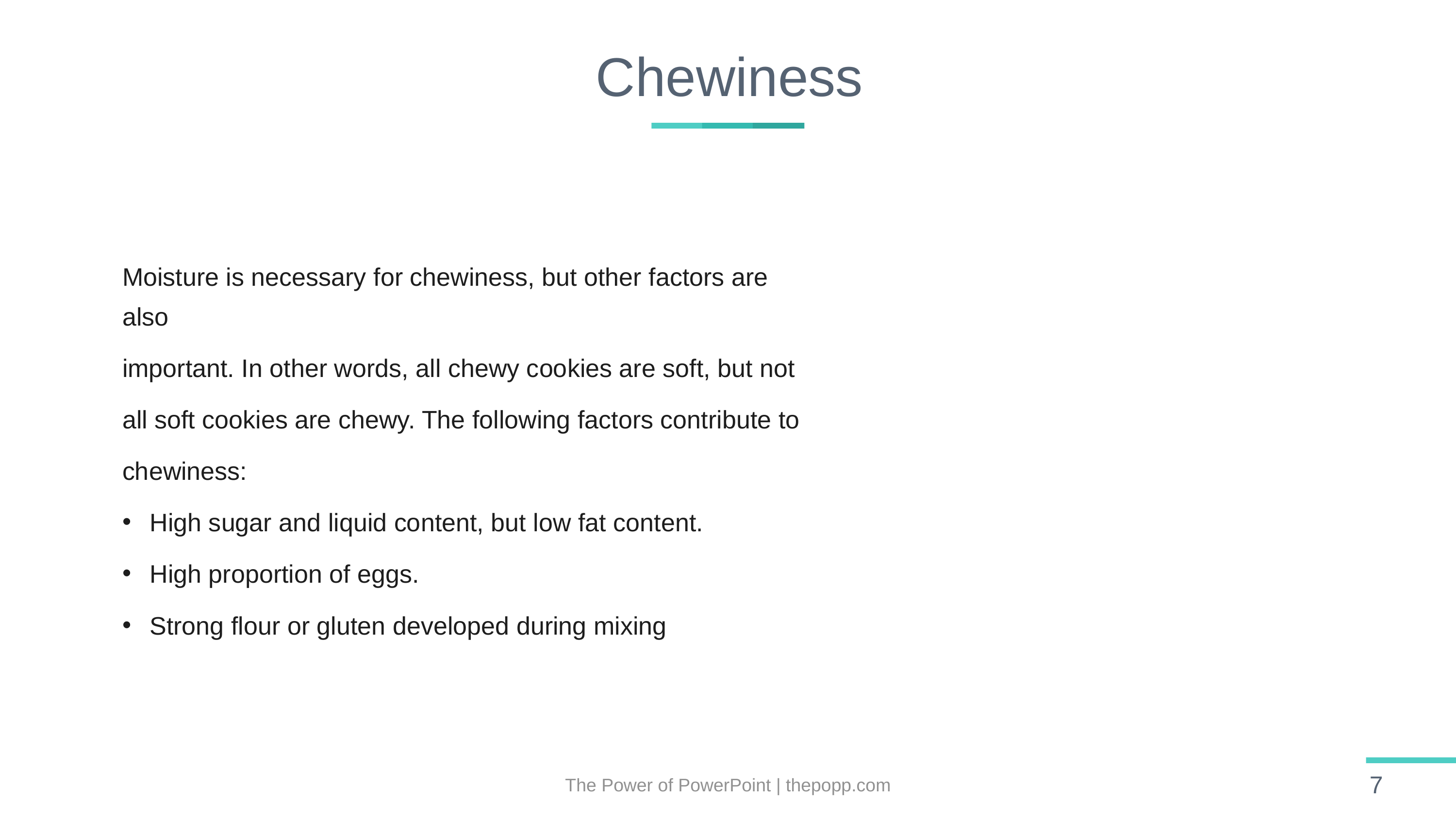

# Chewiness
Moisture is necessary for chewiness, but other factors are also
important. In other words, all chewy cookies are soft, but not
all soft cookies are chewy. The following factors contribute to
chewiness:
High sugar and liquid content, but low fat content.
High proportion of eggs.
Strong flour or gluten developed during mixing
The Power of PowerPoint | thepopp.com
7